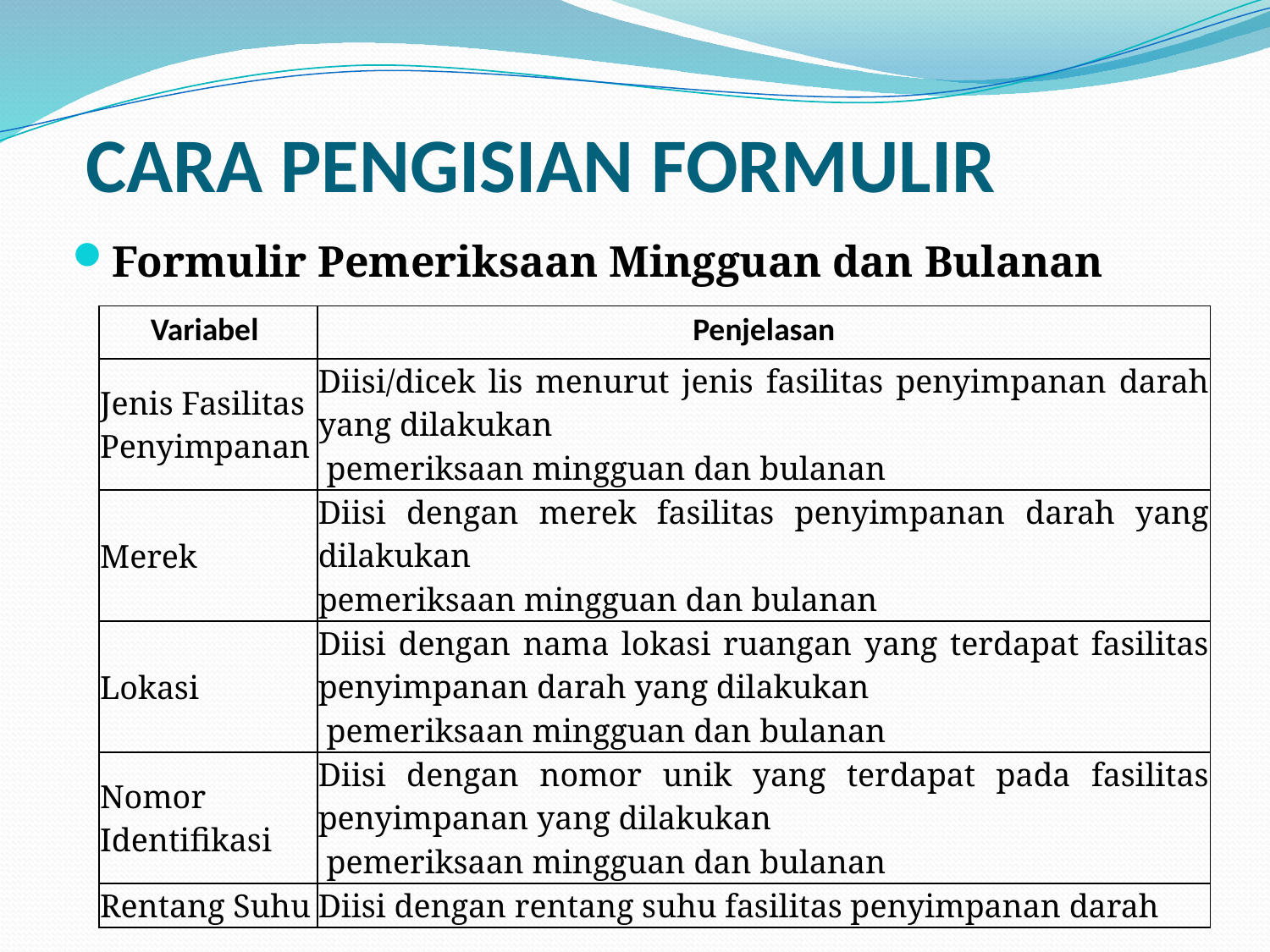

# CARA PENGISIAN FORMULIR
Formulir Pemeriksaan Mingguan dan Bulanan

| Variabel | Penjelasan |
| --- | --- |
| Jenis Fasilitas Penyimpanan | Diisi/dicek lis menurut jenis fasilitas penyimpanan darah yang dilakukan |
|  | pemeriksaan mingguan dan bulanan |
| Merek | Diisi dengan merek fasilitas penyimpanan darah yang dilakukan |
|  | pemeriksaan mingguan dan bulanan |
| Lokasi | Diisi dengan nama lokasi ruangan yang terdapat fasilitas penyimpanan darah yang dilakukan |
|  | pemeriksaan mingguan dan bulanan |
| Nomor Identifikasi | Diisi dengan nomor unik yang terdapat pada fasilitas penyimpanan yang dilakukan |
|  | pemeriksaan mingguan dan bulanan |
| Rentang Suhu | Diisi dengan rentang suhu fasilitas penyimpanan darah |